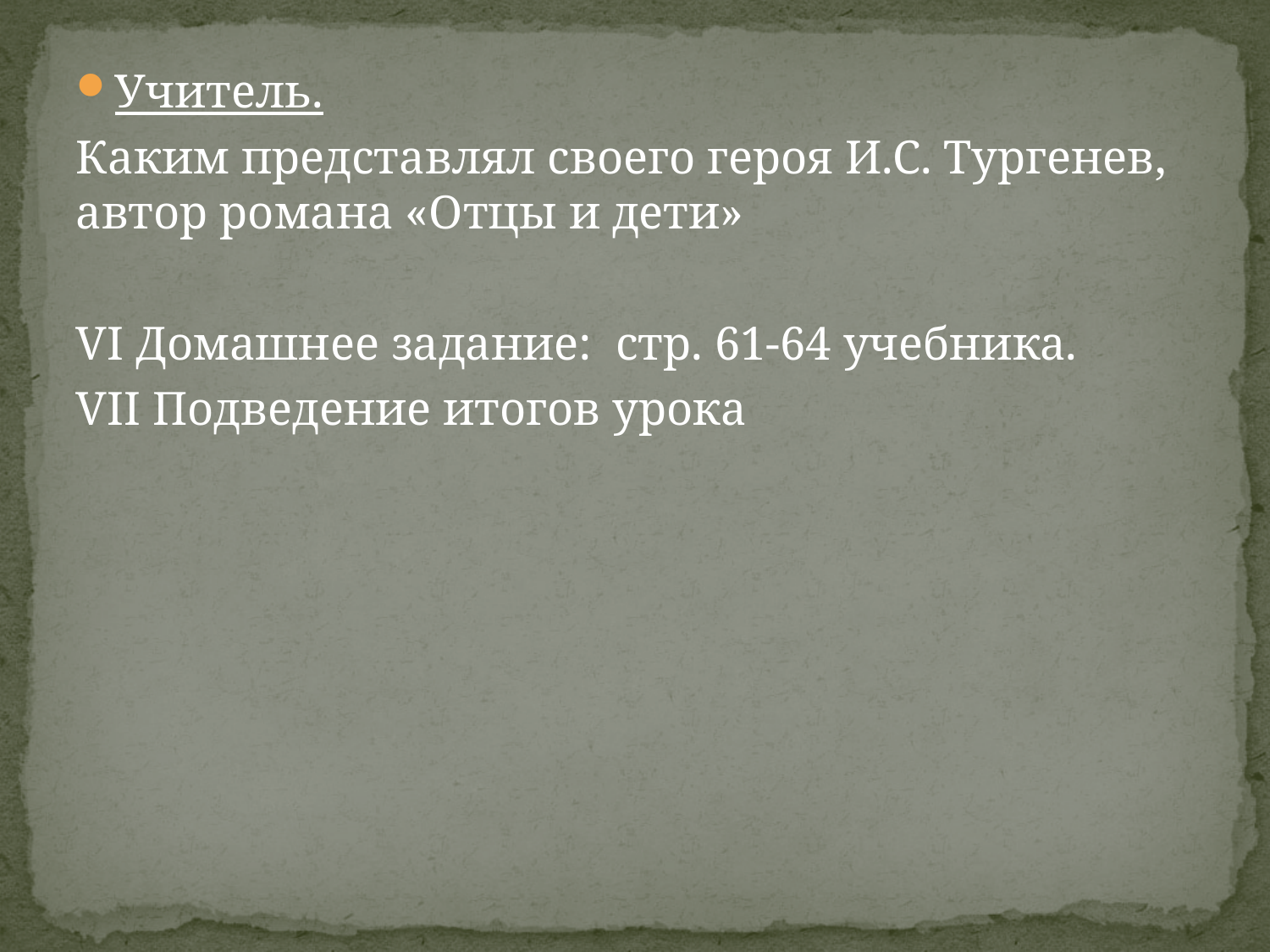

Учитель.
Каким представлял своего героя И.С. Тургенев, автор романа «Отцы и дети»

VI Домашнее задание:  стр. 61-64 учебника.
VII Подведение итогов урока